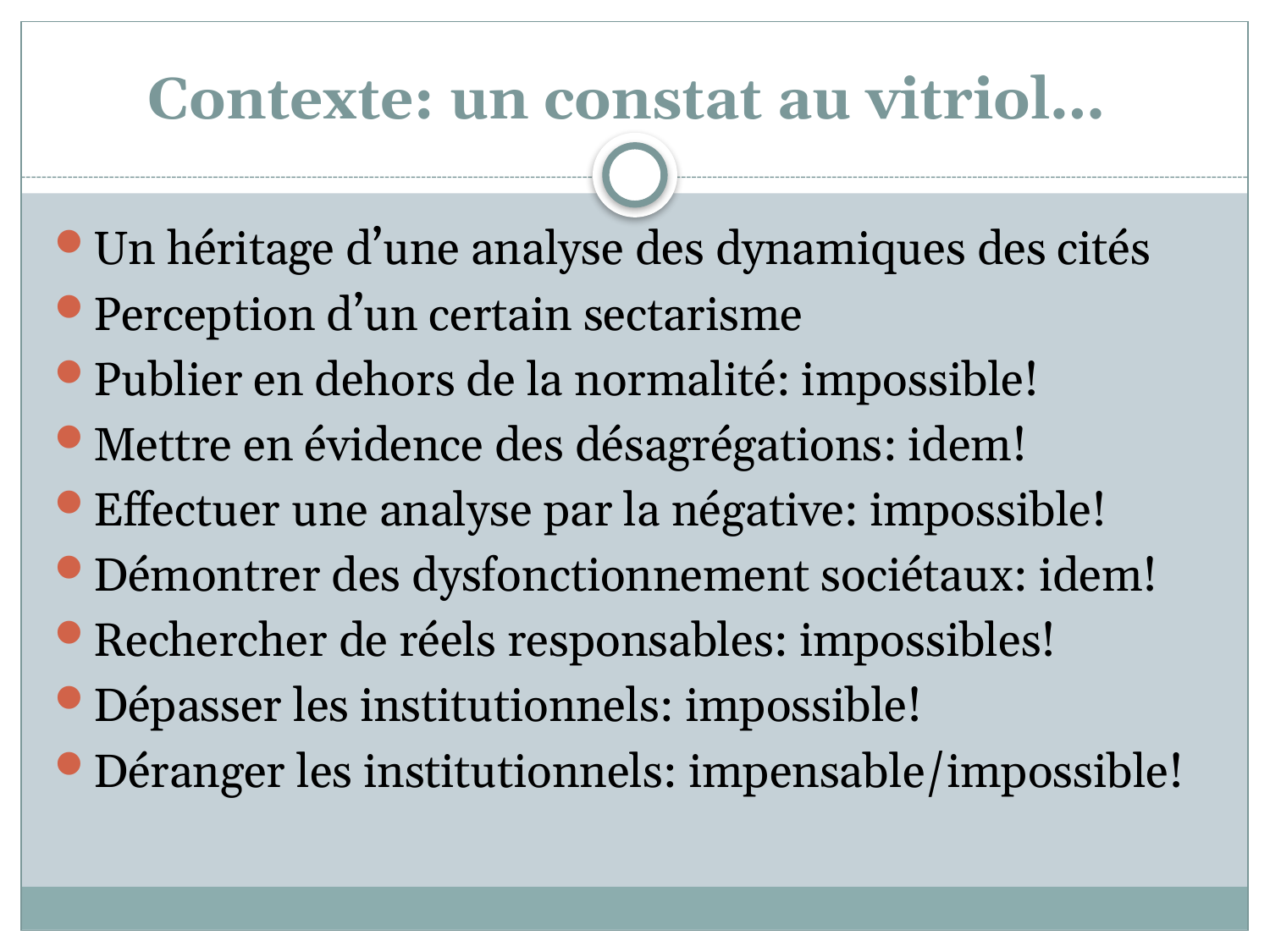

# Contexte: un constat au vitriol…
Un héritage d’une analyse des dynamiques des cités
Perception d’un certain sectarisme
Publier en dehors de la normalité: impossible!
Mettre en évidence des désagrégations: idem!
Effectuer une analyse par la négative: impossible!
Démontrer des dysfonctionnement sociétaux: idem!
Rechercher de réels responsables: impossibles!
Dépasser les institutionnels: impossible!
Déranger les institutionnels: impensable/impossible!